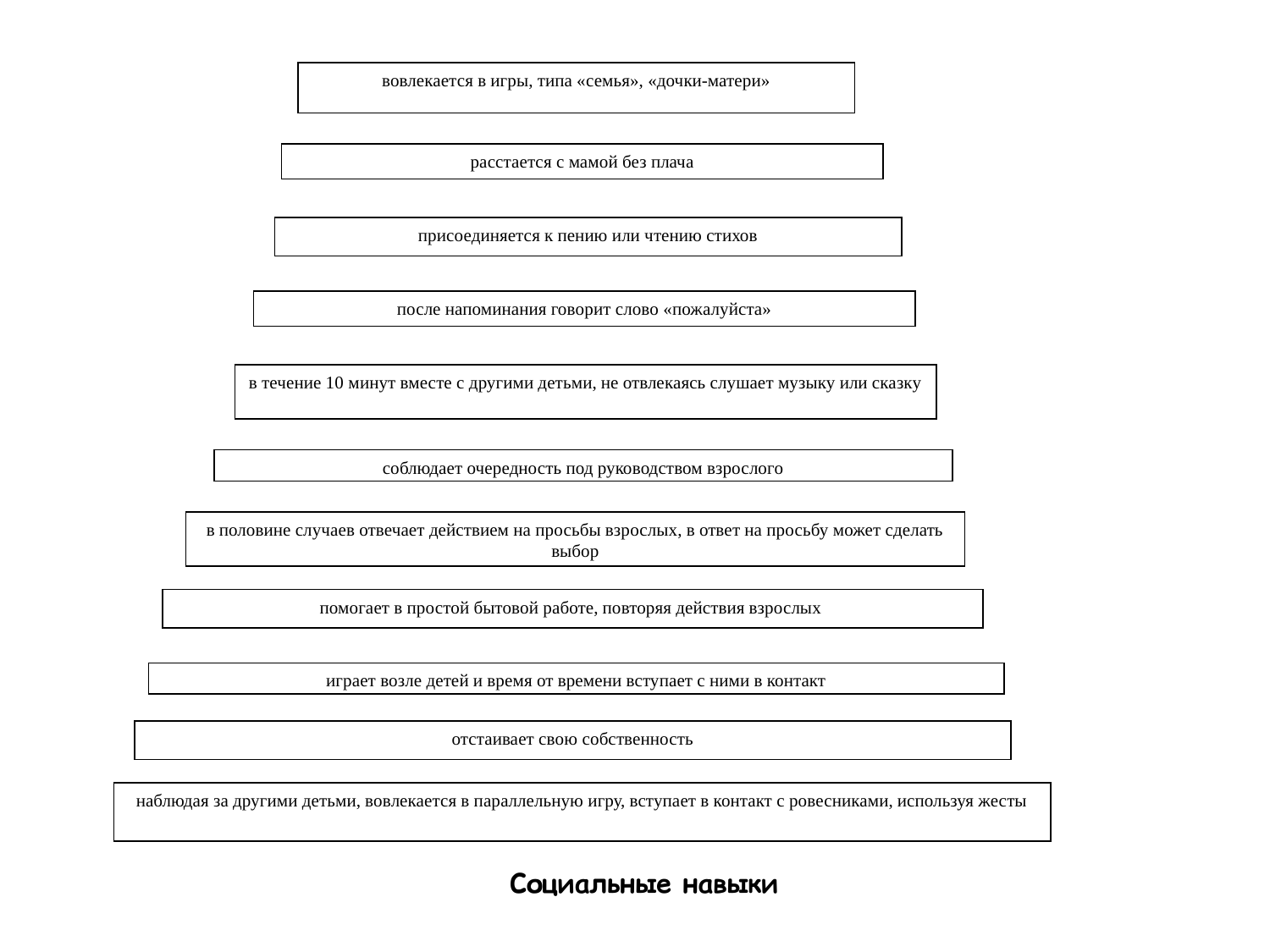

вовлекается в игры, типа «семья», «дочки-матери»
расстается с мамой без плача
присоединяется к пению или чтению стихов
после напоминания говорит слово «пожалуйста»
в течение 10 минут вместе с другими детьми, не отвлекаясь слушает музыку или сказку
соблюдает очередность под руководством взрослого
в половине случаев отвечает действием на просьбы взрослых, в ответ на просьбу может сделать выбор
помогает в простой бытовой работе, повторяя действия взрослых
играет возле детей и время от времени вступает с ними в контакт
отстаивает свою собственность
наблюдая за другими детьми, вовлекается в параллельную игру, вступает в контакт с ровесниками, используя жесты
# Социальные навыки